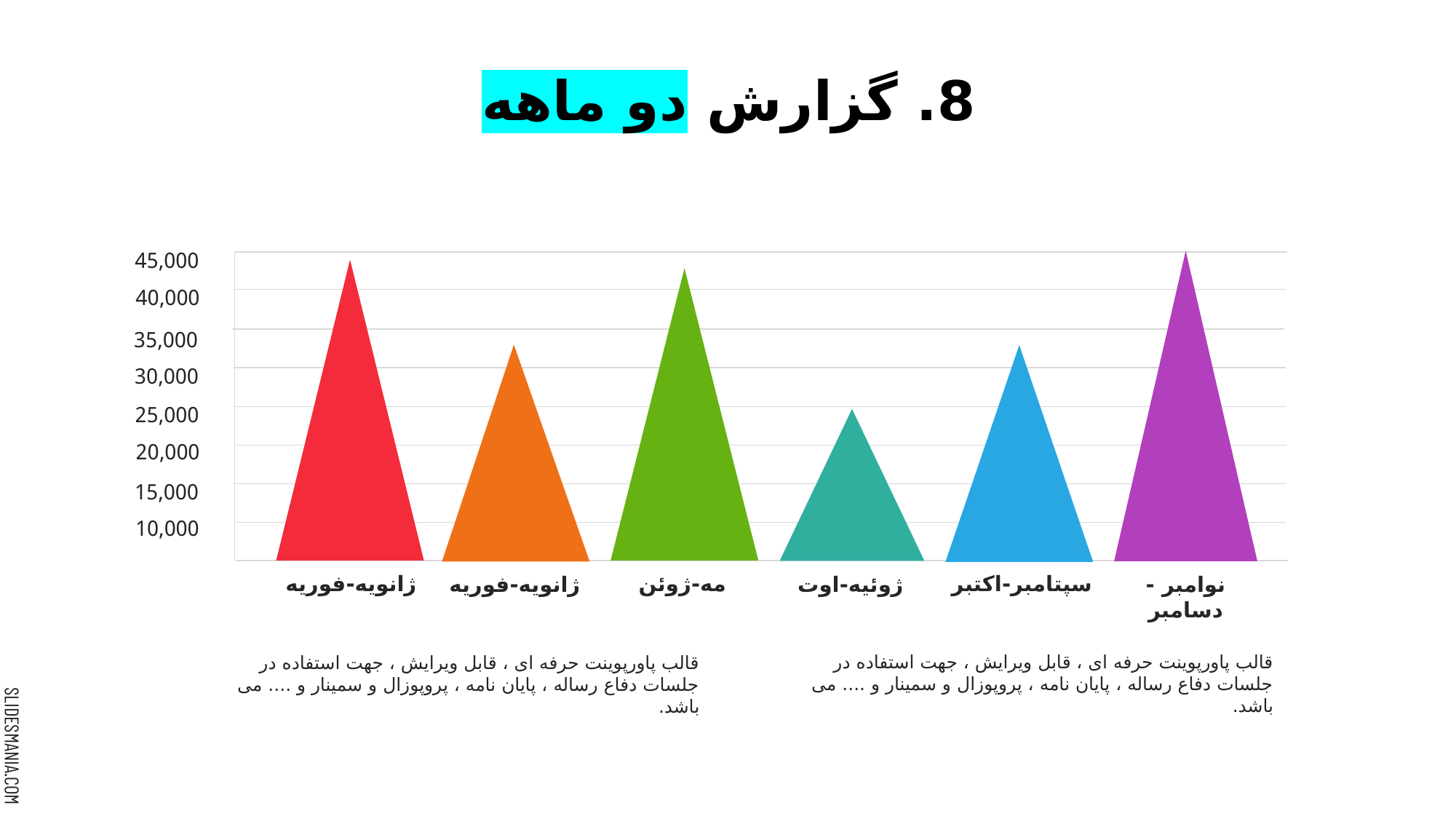

# 8. گزارش دو ماهه
45,000

40,000
35,000
30,000
25,000
20,000
15,000
10,000
ژانویه-فوریه
مه-ژوئن
سپتامبر-اکتبر
ژانویه-فوریه
ژوئیه-اوت
نوامبر - دسامبر
قالب پاورپوينت حرفه ای ، قابل ویرایش ، جهت استفاده در جلسات دفاع رساله ، پایان نامه ، پروپوزال و سمینار و .... می باشد.
قالب پاورپوينت حرفه ای ، قابل ویرایش ، جهت استفاده در جلسات دفاع رساله ، پایان نامه ، پروپوزال و سمینار و .... می باشد.